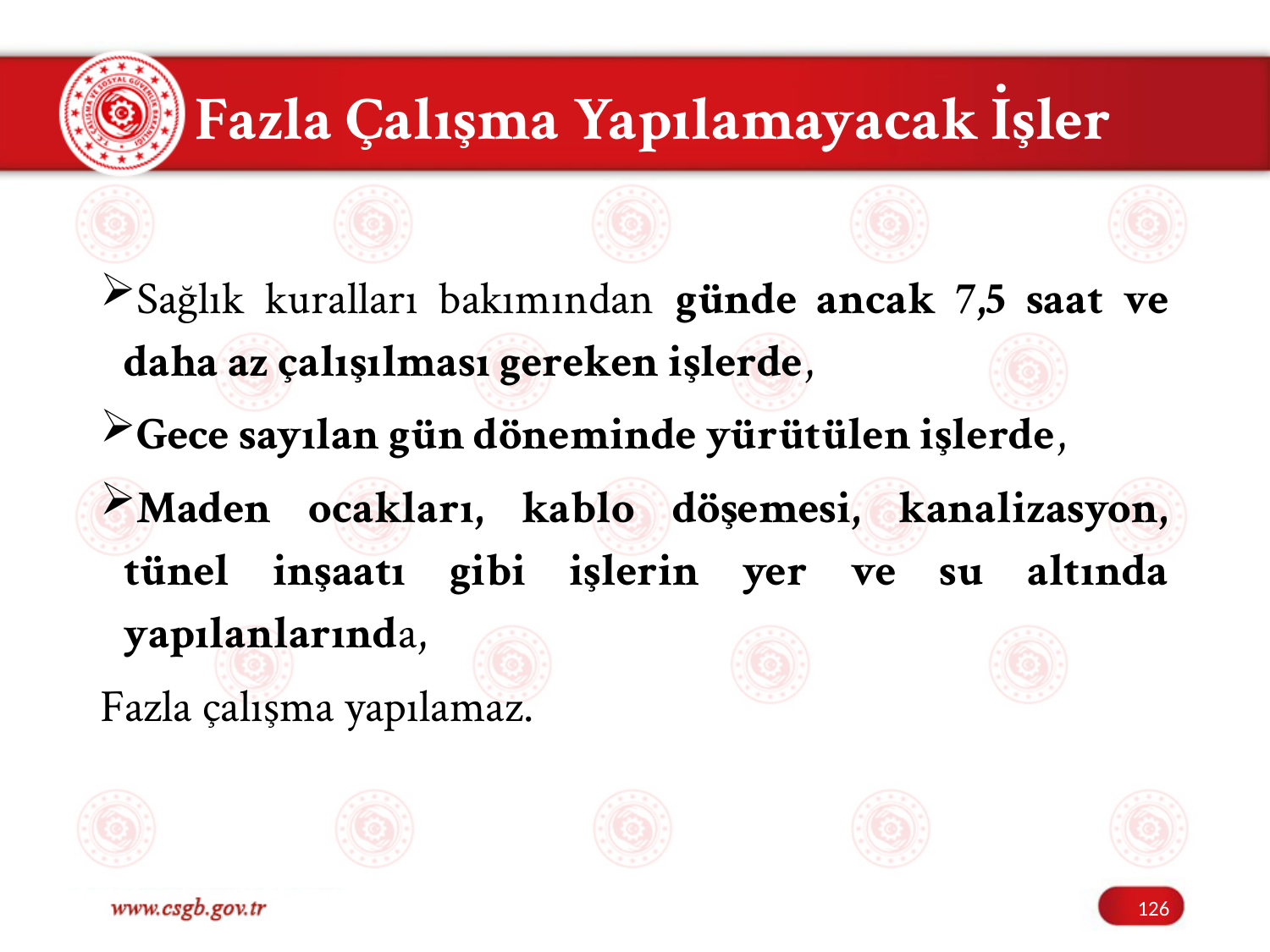

# Fazla Çalışma Yapılamayacak İşler
Sağlık kuralları bakımından günde ancak 7,5 saat ve daha az çalışılması gereken işlerde,
Gece sayılan gün döneminde yürütülen işlerde,
Maden ocakları, kablo döşemesi, kanalizasyon, tünel inşaatı gibi işlerin yer ve su altında yapılanlarında,
Fazla çalışma yapılamaz.

126